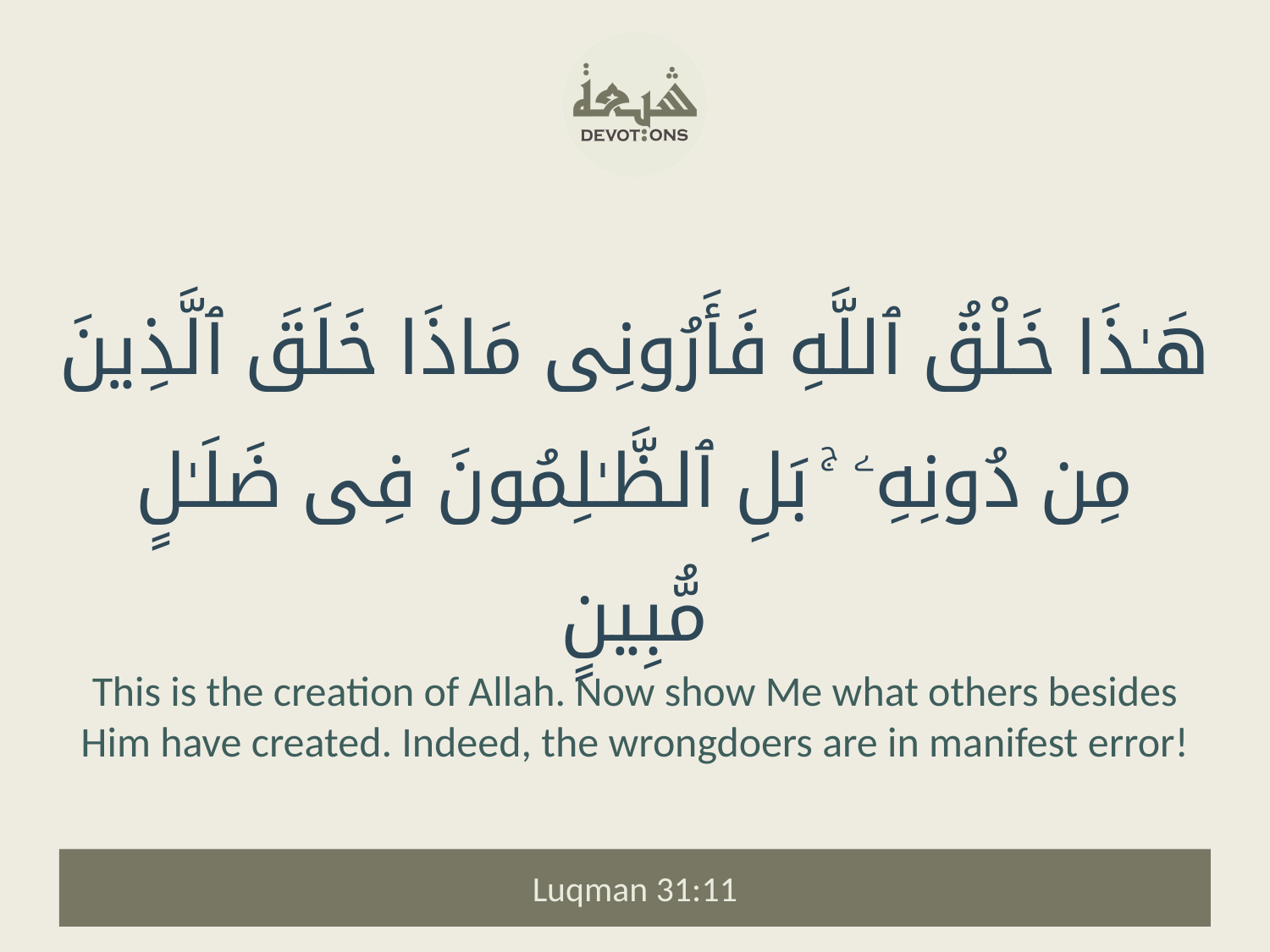

هَـٰذَا خَلْقُ ٱللَّهِ فَأَرُونِى مَاذَا خَلَقَ ٱلَّذِينَ مِن دُونِهِۦ ۚ بَلِ ٱلظَّـٰلِمُونَ فِى ضَلَـٰلٍ مُّبِينٍ
This is the creation of Allah. Now show Me what others besides Him have created. Indeed, the wrongdoers are in manifest error!
Luqman 31:11